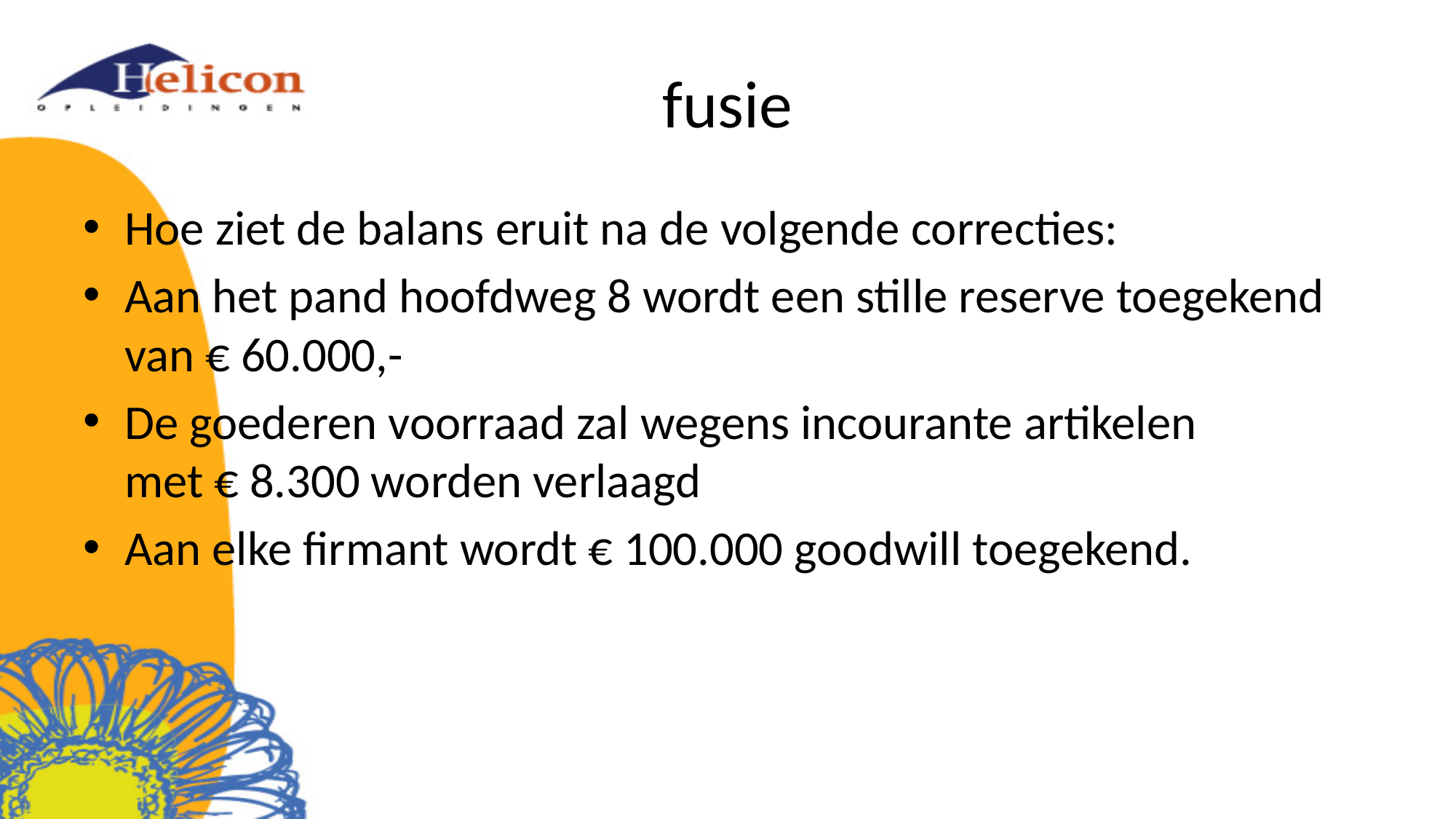

# fusie
Hoe ziet de balans eruit na de volgende correcties:
Aan het pand hoofdweg 8 wordt een stille reserve toegekend van € 60.000,-
De goederen voorraad zal wegens incourante artikelen          met € 8.300 worden verlaagd
Aan elke firmant wordt € 100.000 goodwill toegekend.